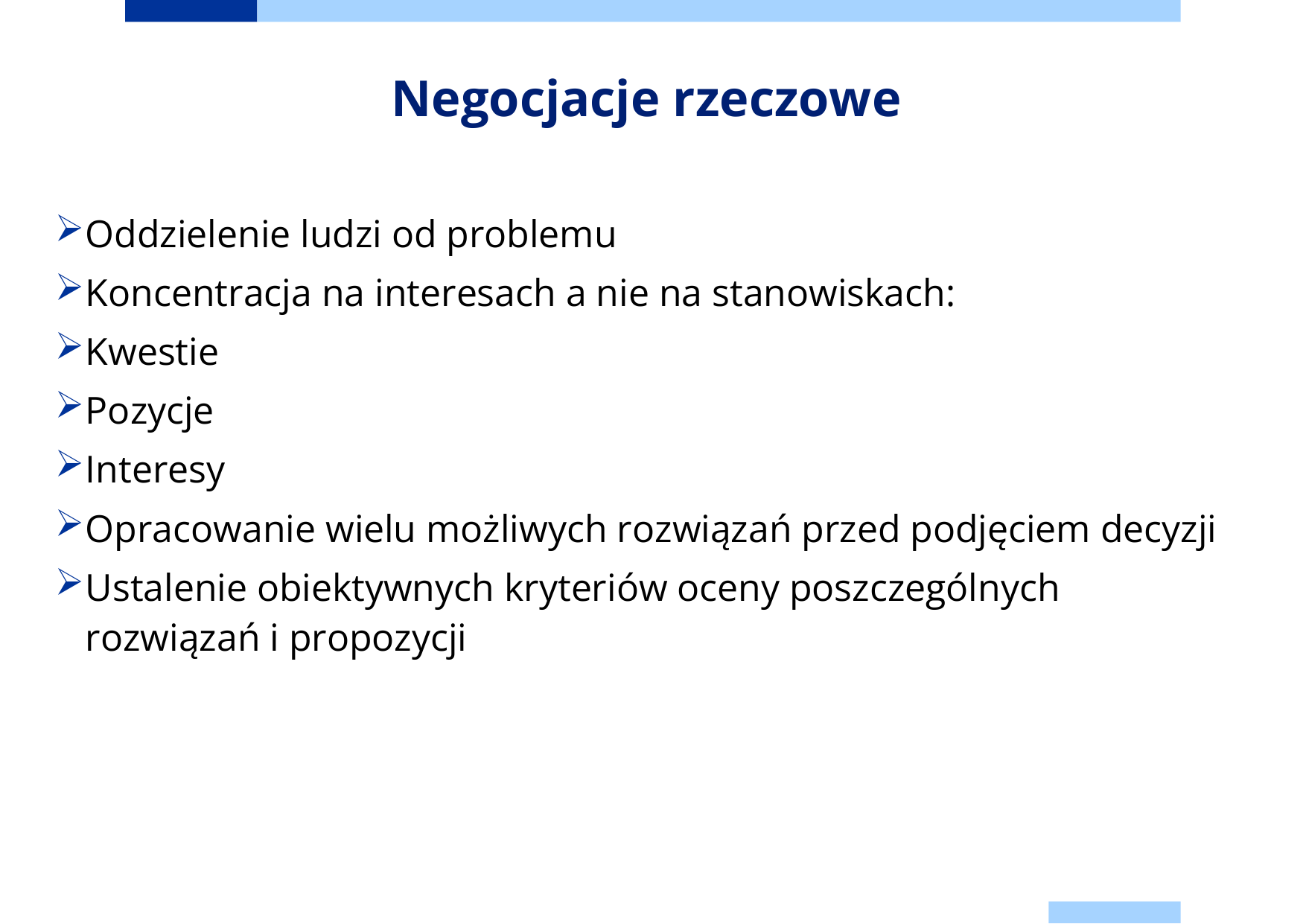

# Negocjacje rzeczowe
Oddzielenie ludzi od problemu
Koncentracja na interesach a nie na stanowiskach:
Kwestie
Pozycje
Interesy
Opracowanie wielu możliwych rozwiązań przed podjęciem decyzji
Ustalenie obiektywnych kryteriów oceny poszczególnych rozwiązań i propozycji